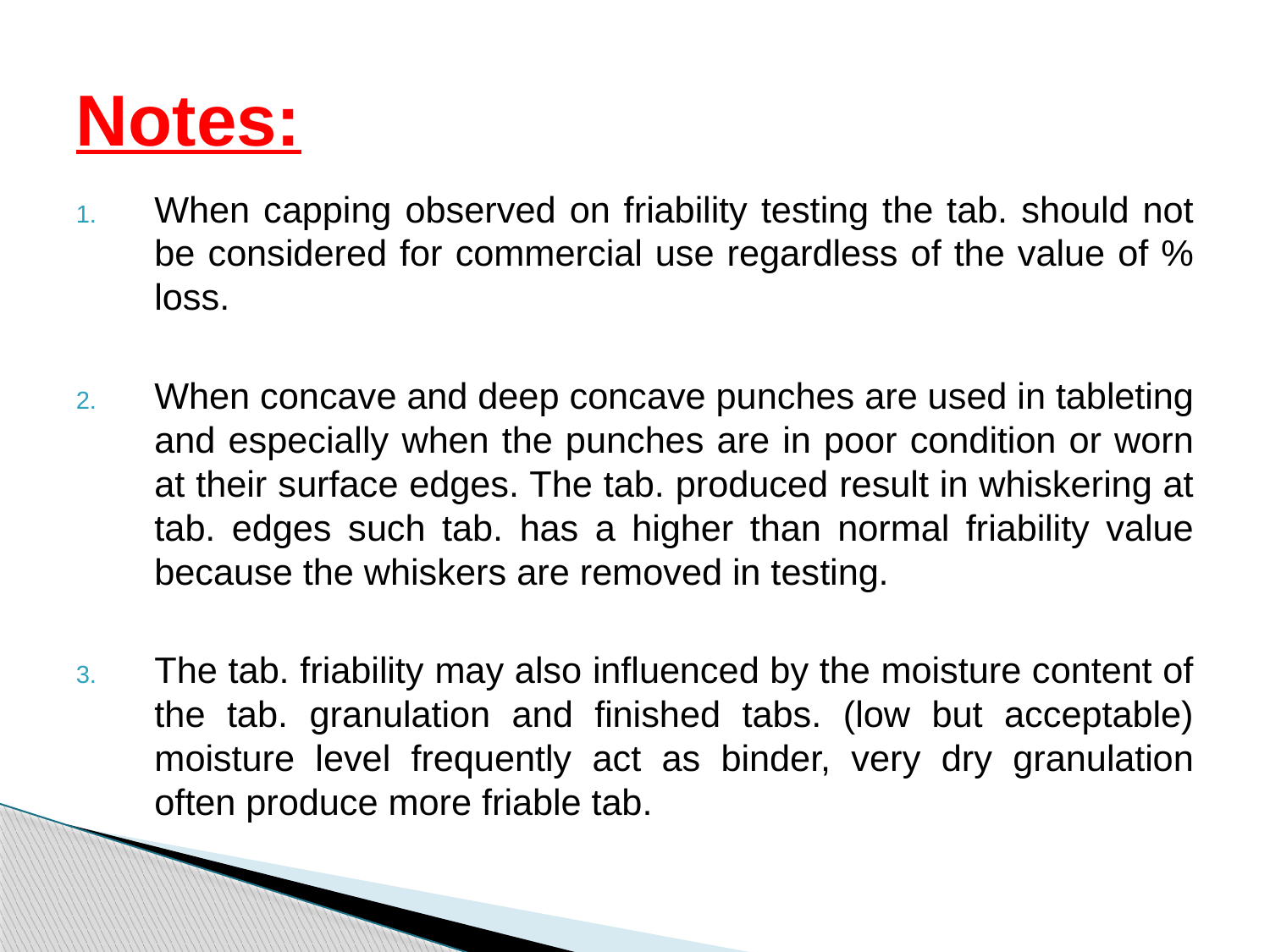

# Notes:
When capping observed on friability testing the tab. should not be considered for commercial use regardless of the value of % loss.

When concave and deep concave punches are used in tableting and especially when the punches are in poor condition or worn at their surface edges. The tab. produced result in whiskering at tab. edges such tab. has a higher than normal friability value because the whiskers are removed in testing.

The tab. friability may also influenced by the moisture content of the tab. granulation and finished tabs. (low but acceptable) moisture level frequently act as binder, very dry granulation often produce more friable tab.